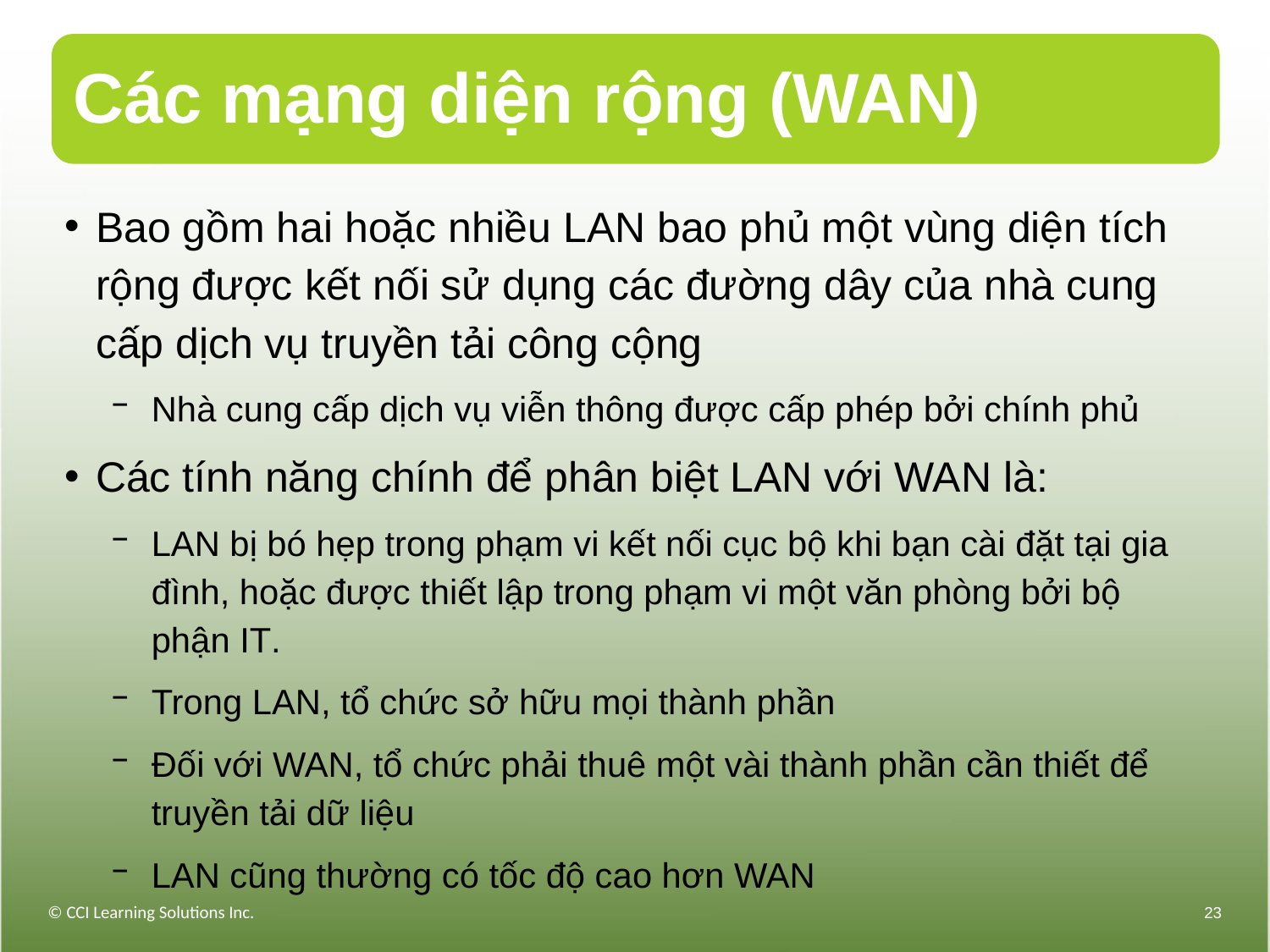

# Các mạng diện rộng (WAN)
Bao gồm hai hoặc nhiều LAN bao phủ một vùng diện tích rộng được kết nối sử dụng các đường dây của nhà cung cấp dịch vụ truyền tải công cộng
Nhà cung cấp dịch vụ viễn thông được cấp phép bởi chính phủ
Các tính năng chính để phân biệt LAN với WAN là:
LAN bị bó hẹp trong phạm vi kết nối cục bộ khi bạn cài đặt tại gia đình, hoặc được thiết lập trong phạm vi một văn phòng bởi bộ phận IT.
Trong LAN, tổ chức sở hữu mọi thành phần
Đối với WAN, tổ chức phải thuê một vài thành phần cần thiết để truyền tải dữ liệu
LAN cũng thường có tốc độ cao hơn WAN
© CCI Learning Solutions Inc.
23